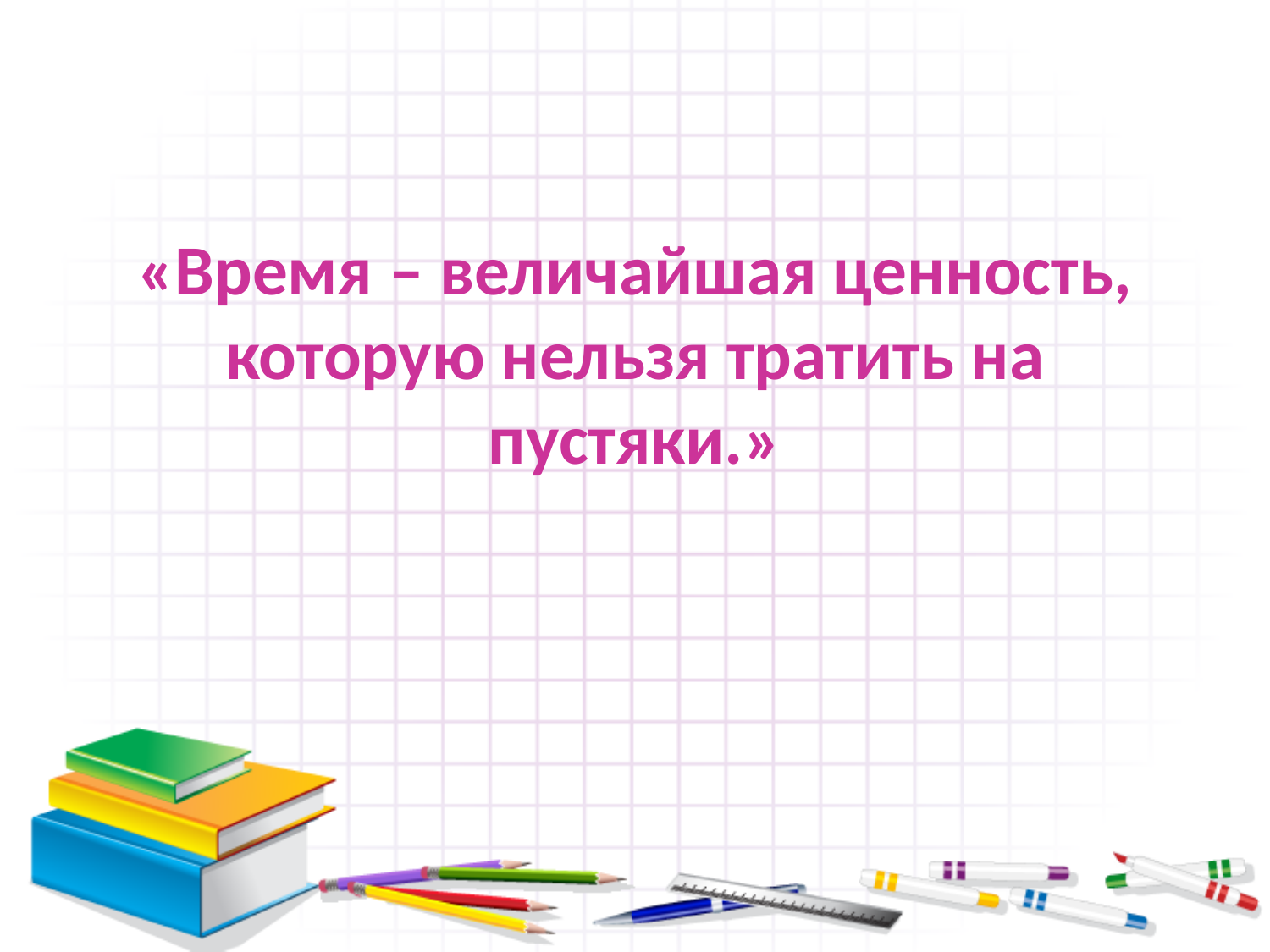

«Время – величайшая ценность, которую нельзя тратить на пустяки.»